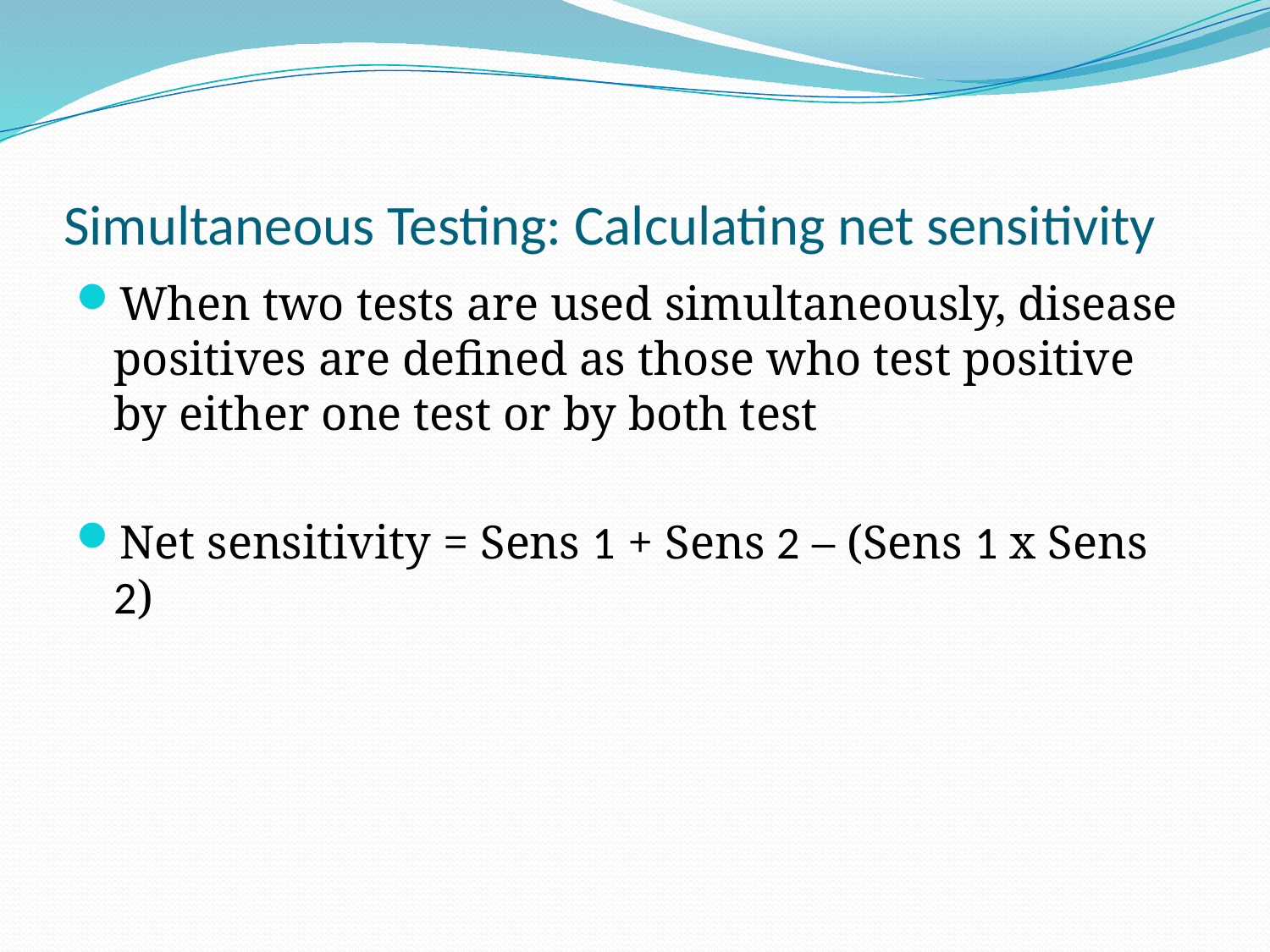

# Simultaneous Testing: Calculating net sensitivity
When two tests are used simultaneously, disease positives are defined as those who test positive by either one test or by both test

Net sensitivity = Sens 1 + Sens 2 – (Sens 1 x Sens 2)